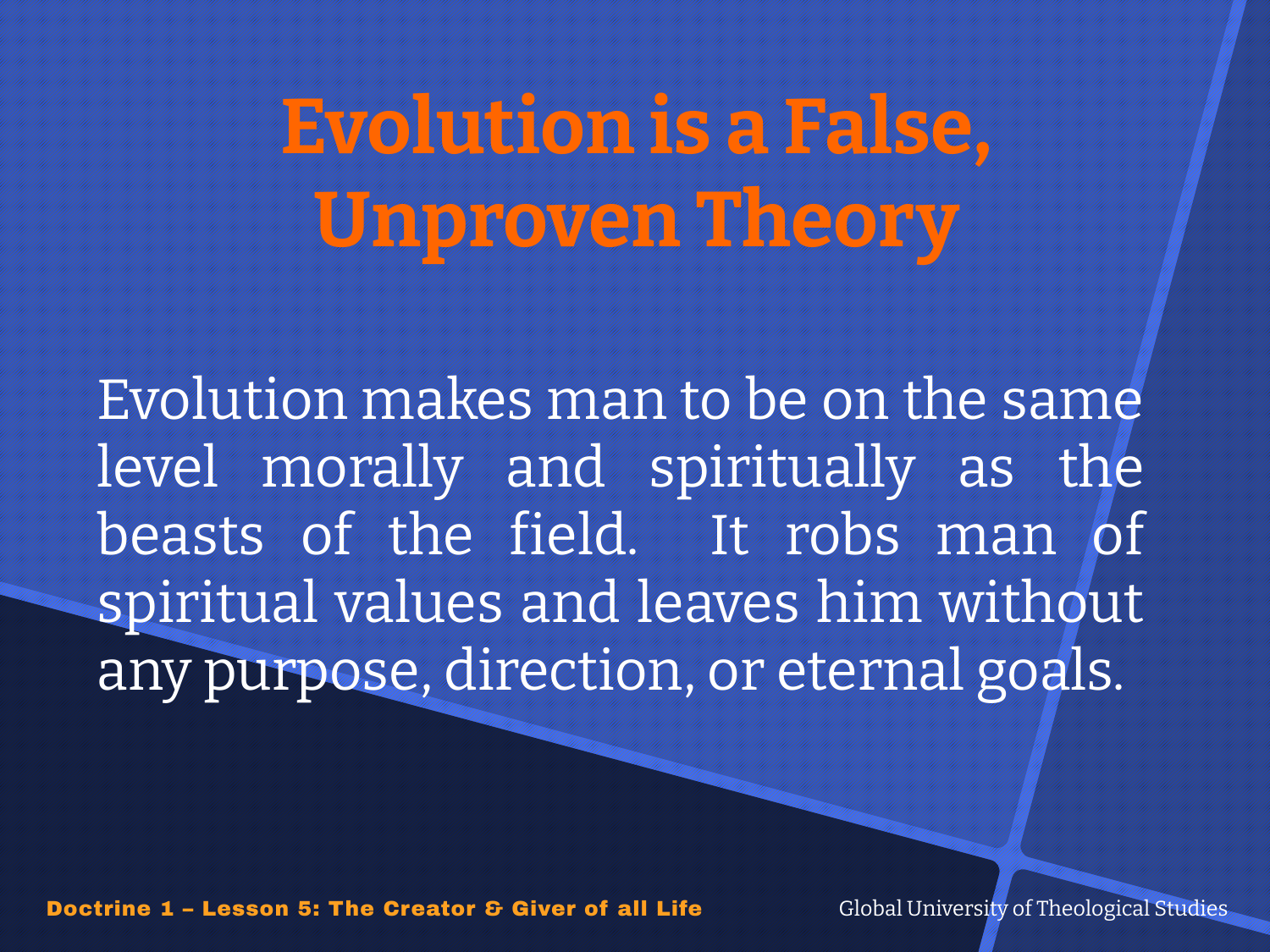

Evolution is a False, Unproven Theory
Evolution makes man to be on the same level morally and spiritually as the beasts of the field.  It robs man of spiritual values and leaves him without any purpose, direction, or eternal goals.
Doctrine 1 – Lesson 5: The Creator & Giver of all Life                 Global University of Theological Studies